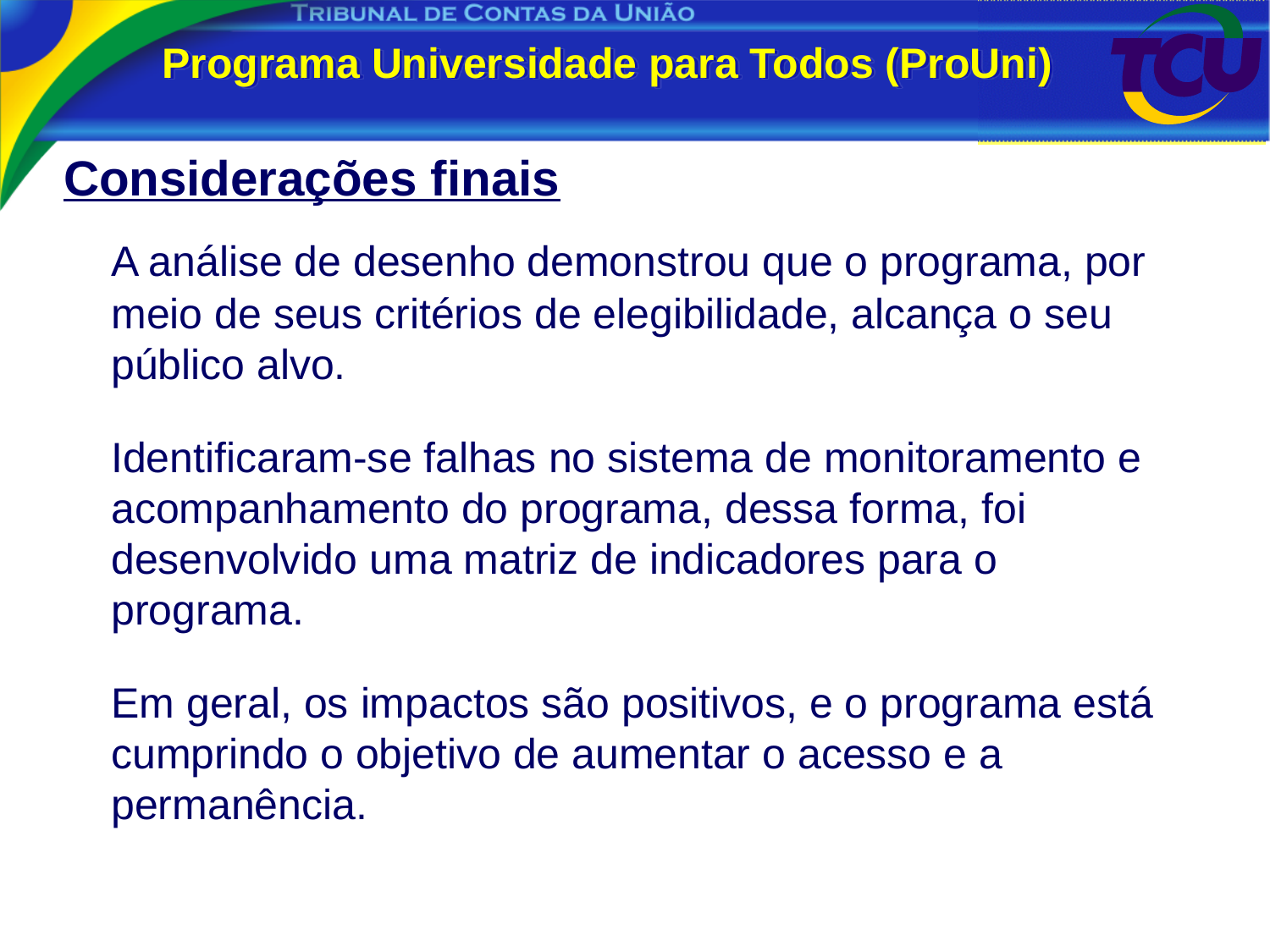

# Programa Universidade para Todos (ProUni)
Considerações finais
	A análise de desenho demonstrou que o programa, por meio de seus critérios de elegibilidade, alcança o seu público alvo.
    Identificaram-se falhas no sistema de monitoramento e acompanhamento do programa, dessa forma, foi desenvolvido uma matriz de indicadores para o programa.
	Em geral, os impactos são positivos, e o programa está cumprindo o objetivo de aumentar o acesso e a permanência.